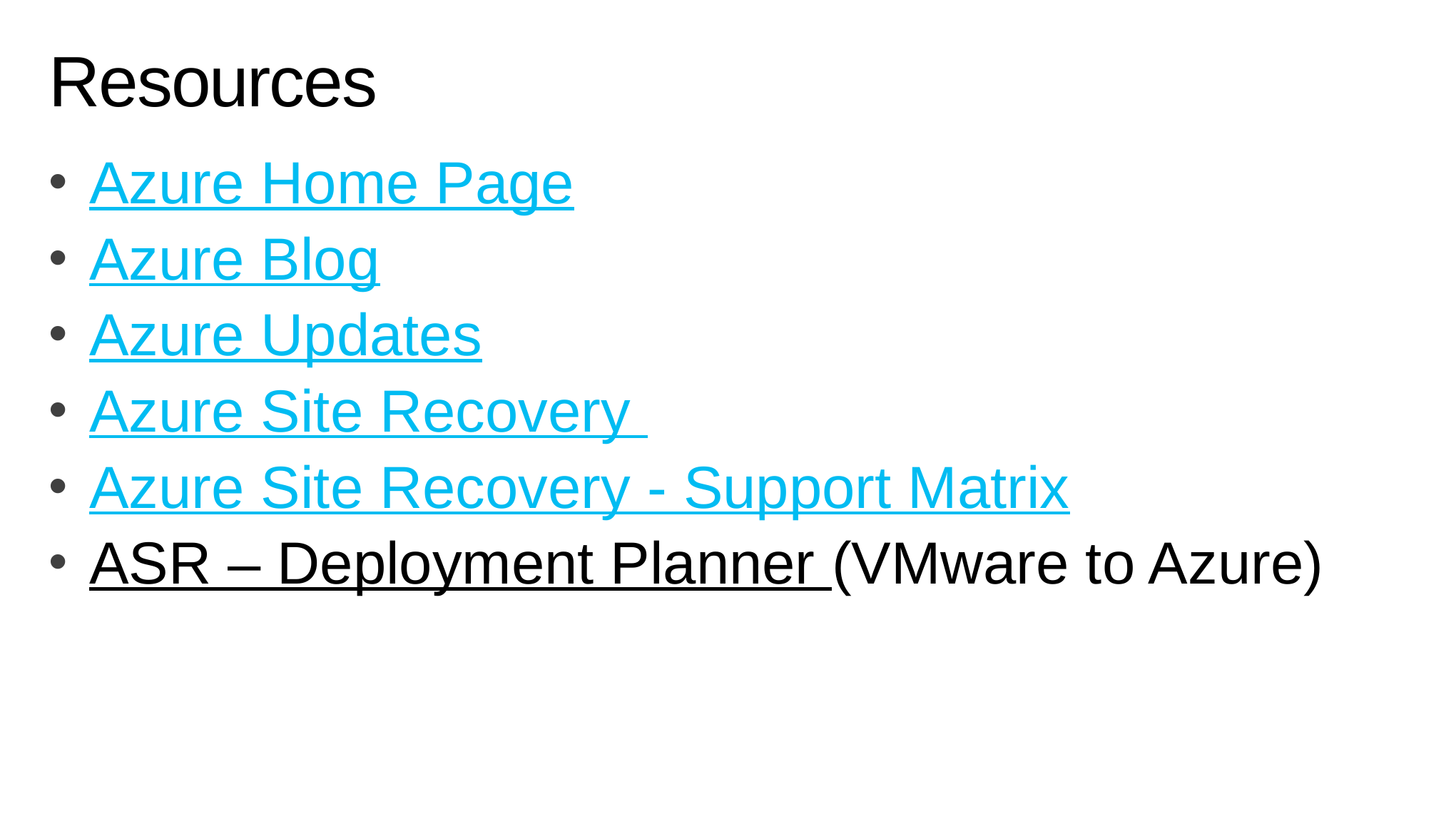

# Resources
Azure Home Page
Azure Blog
Azure Updates
Azure Site Recovery
Azure Site Recovery - Support Matrix
ASR – Deployment Planner (VMware to Azure)